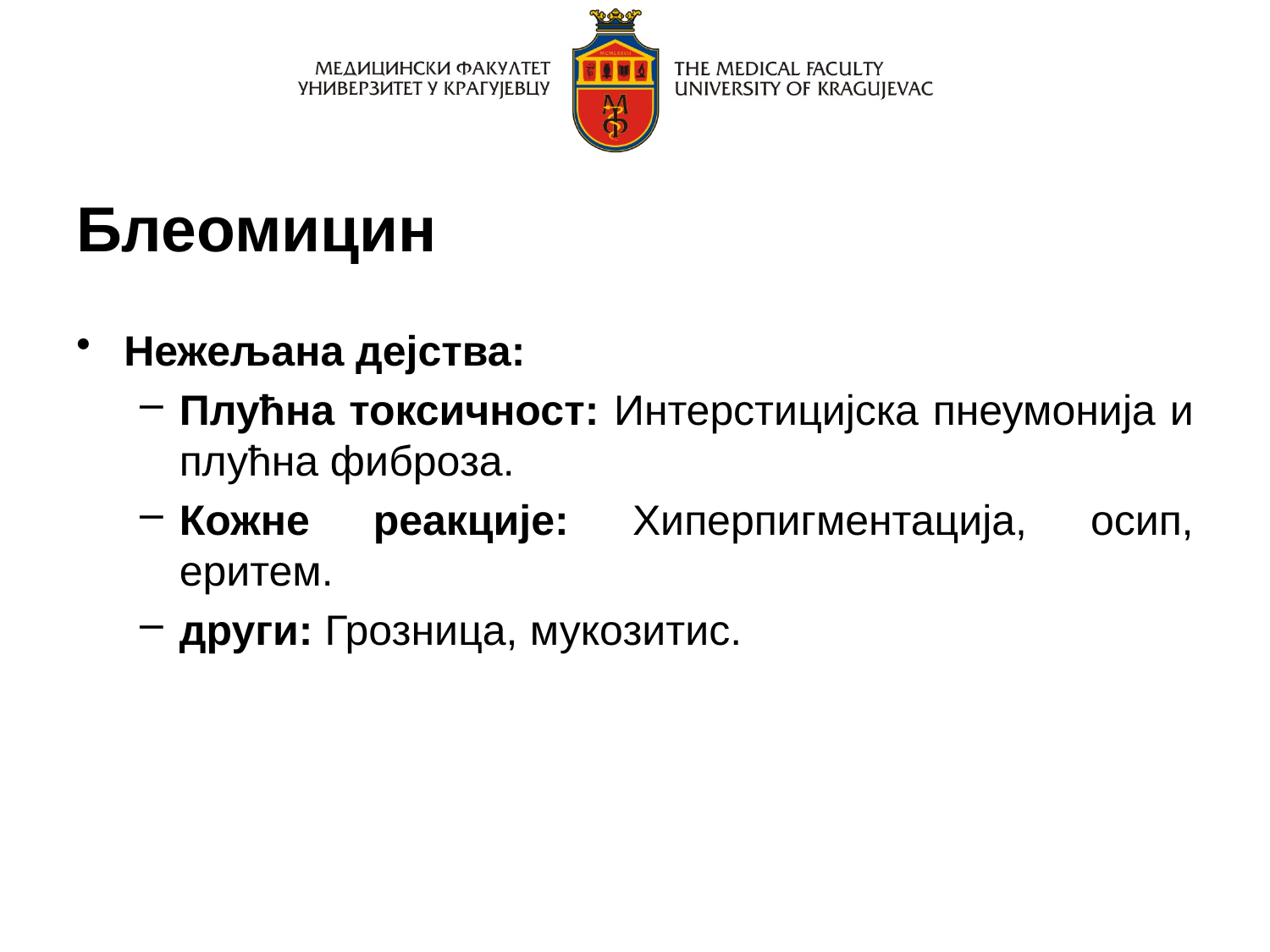

# Блеомицин
Нежељана дејства:
Плућна токсичност: Интерстицијска пнеумонија и плућна фиброза.
Кожне реакције: Хиперпигментација, осип, еритем.
други: Грозница, мукозитис.